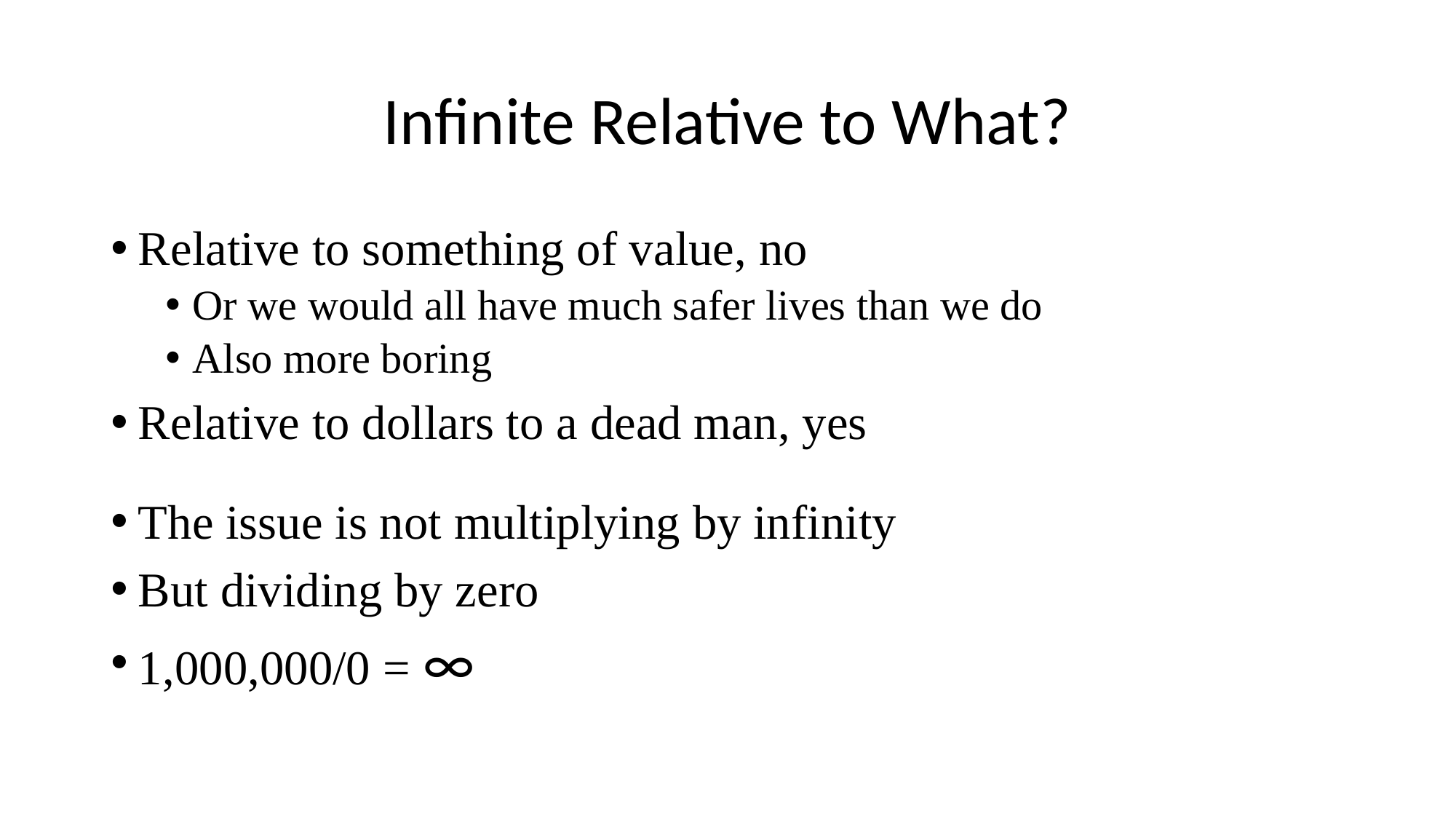

# Infinite Relative to What?
Relative to something of value, no
Or we would all have much safer lives than we do
Also more boring
Relative to dollars to a dead man, yes
The issue is not multiplying by infinity
But dividing by zero
1,000,000/0 = ∞